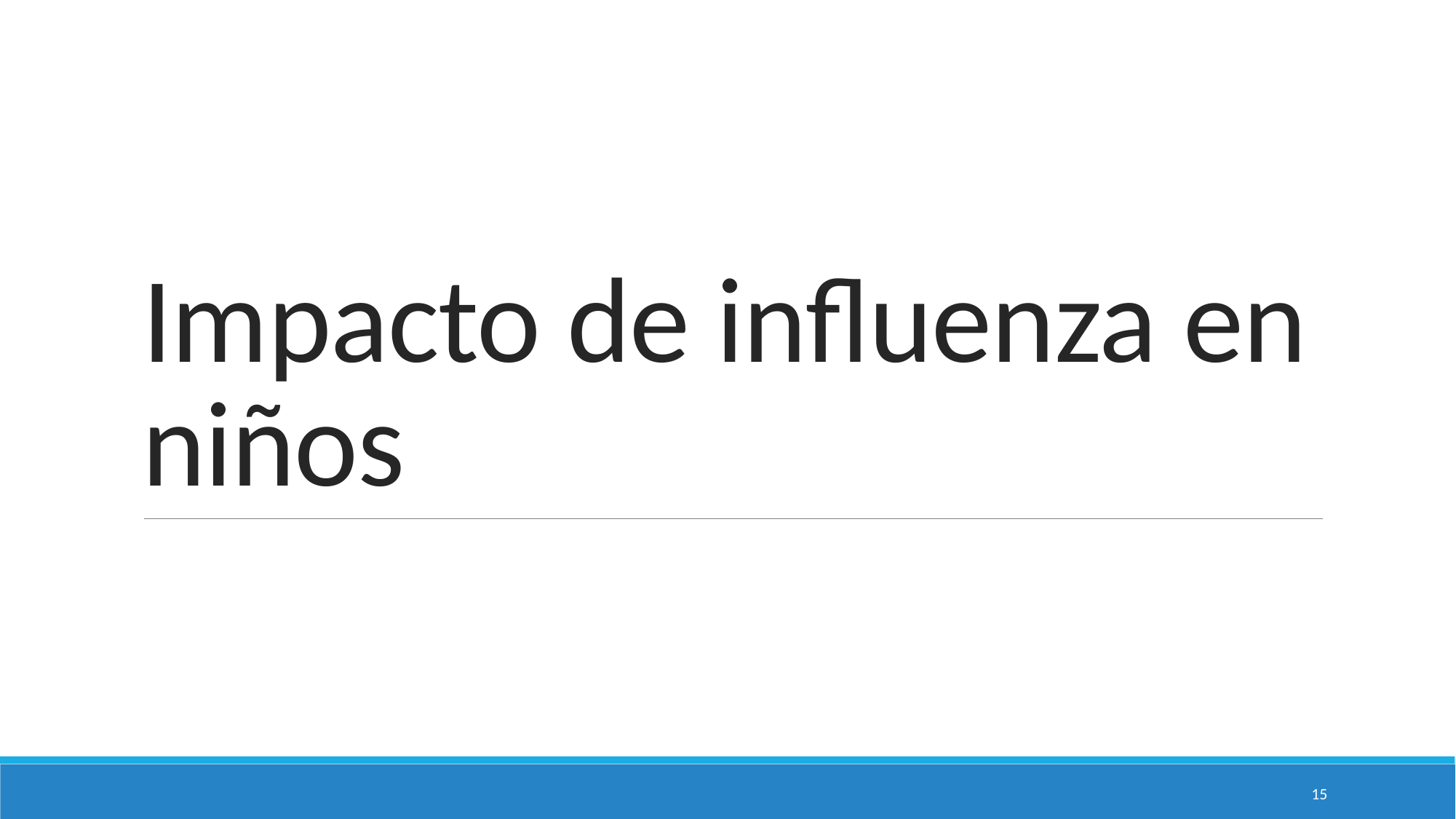

# Impacto de influenza en niños

15